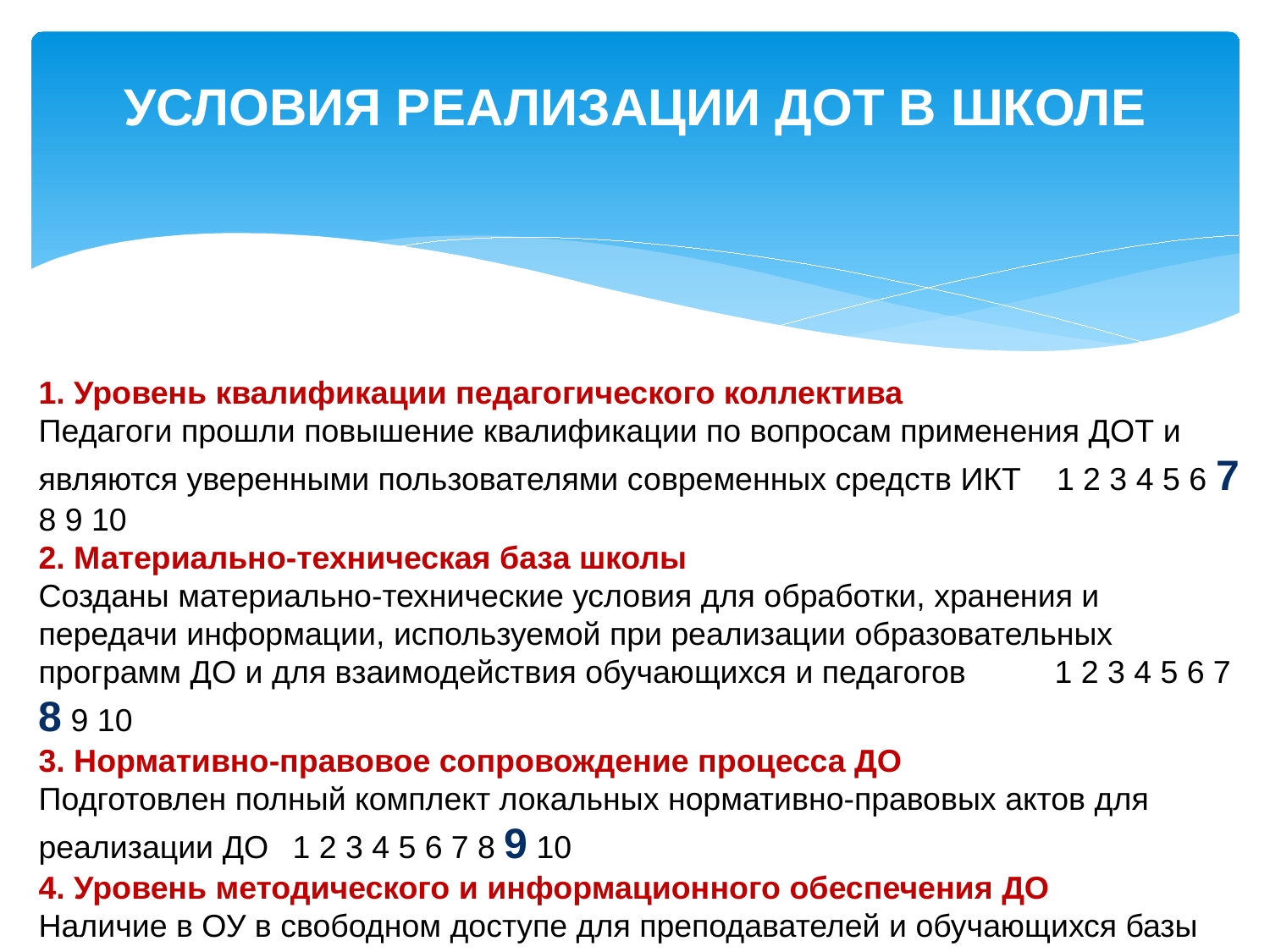

# УСЛОВИЯ РЕАЛИЗАЦИИ ДОТ В ШКОЛЕ
1. Уровень квалификации педагогического коллектива
Педагоги прошли повышение квалификации по вопросам применения ДОТ и являются уверенными пользователями современных средств ИКТ    1 2 3 4 5 6 7 8 9 10
2. Материально-техническая база школы
Созданы материально-технические условия для обработки, хранения и передачи информации, используемой при реализации образовательных программ ДО и для взаимодействия обучающихся и педагогов	1 2 3 4 5 6 7 8 9 10
3. Нормативно-правовое сопровождение процесса ДО
Подготовлен полный комплект локальных нормативно-правовых актов для реализации ДО	1 2 3 4 5 6 7 8 9 10
4. Уровень методического и информационного обеспечения ДО
Наличие в ОУ в свободном доступе для преподавателей и обучающихся базы электронных информационных и образовательных ресурсов	1 2 3 4 5 6 7 8 9 10